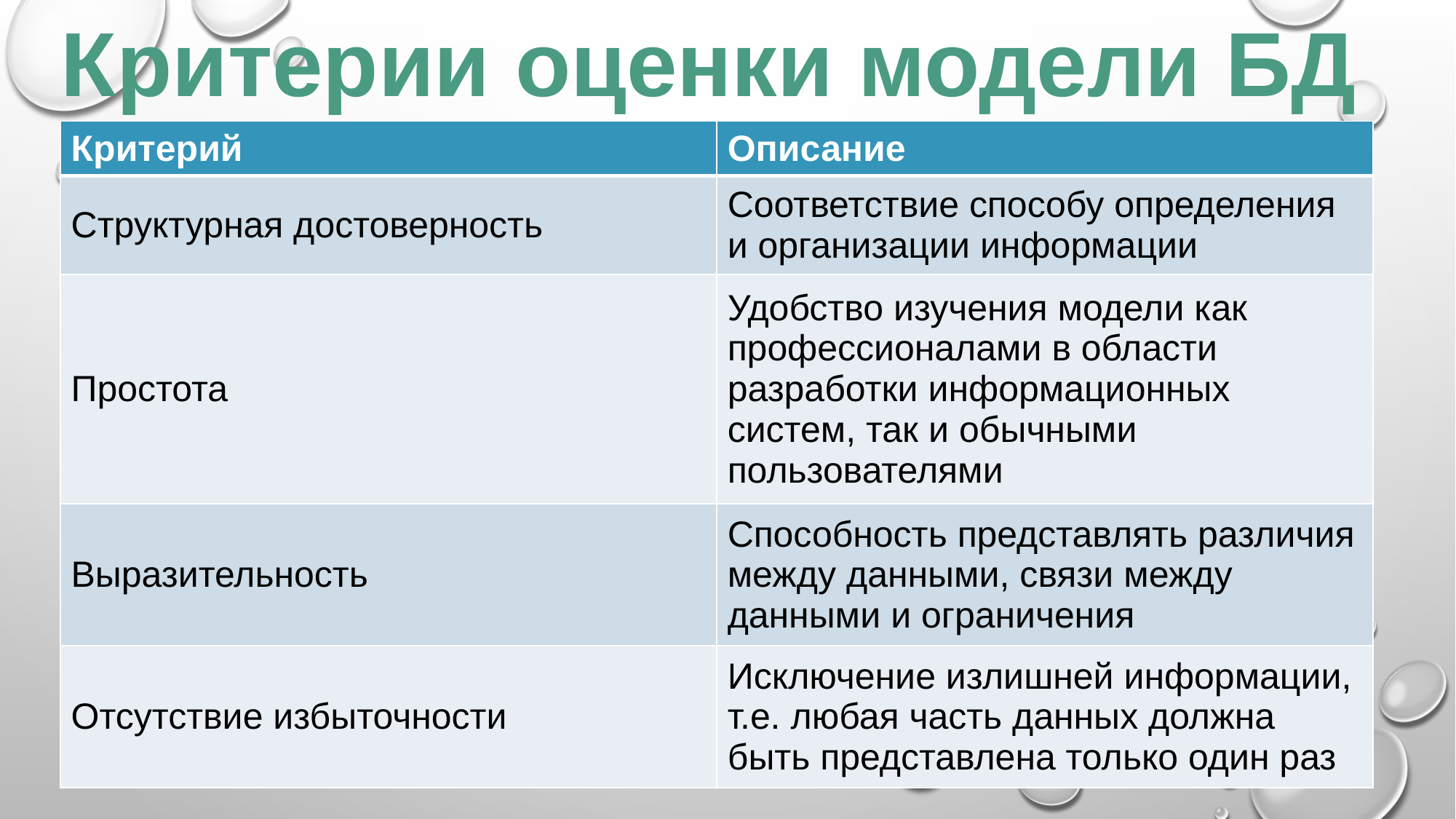

Критерии оценки модели БД
| Критерий | Описание |
| --- | --- |
| Структурная достоверность | Соответствие способу определения и организации информации |
| Простота | Удобство изучения модели как профессионалами в области разработки информационных систем, так и обычными пользователями |
| Выразительность | Способность представлять различия между данными, связи между данными и ограничения |
| Отсутствие избыточности | Исключение излишней информации, т.е. любая часть данных должна быть представлена только один раз |